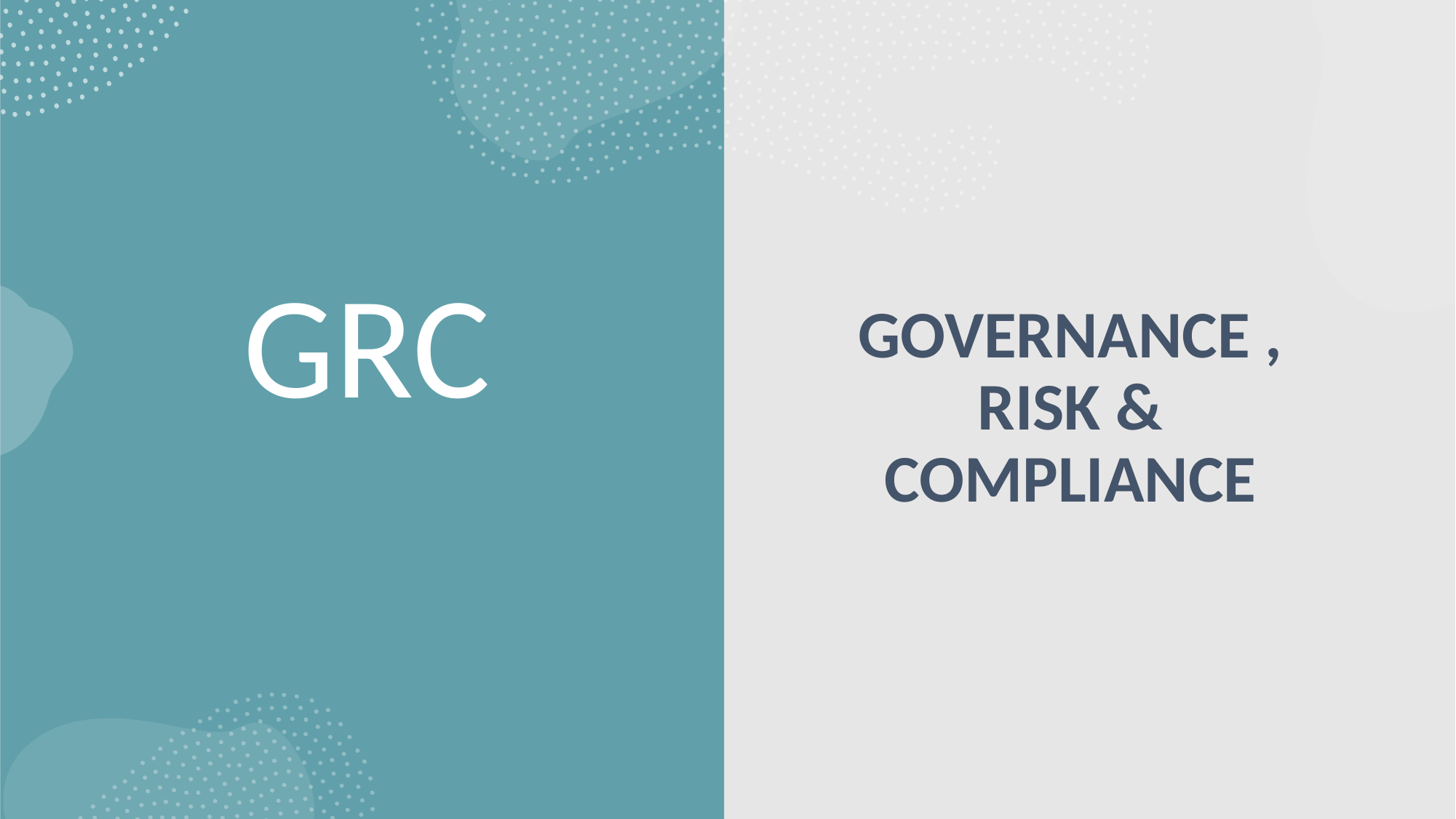

# GRC
GOVERNANCE , RISK & COMPLIANCE